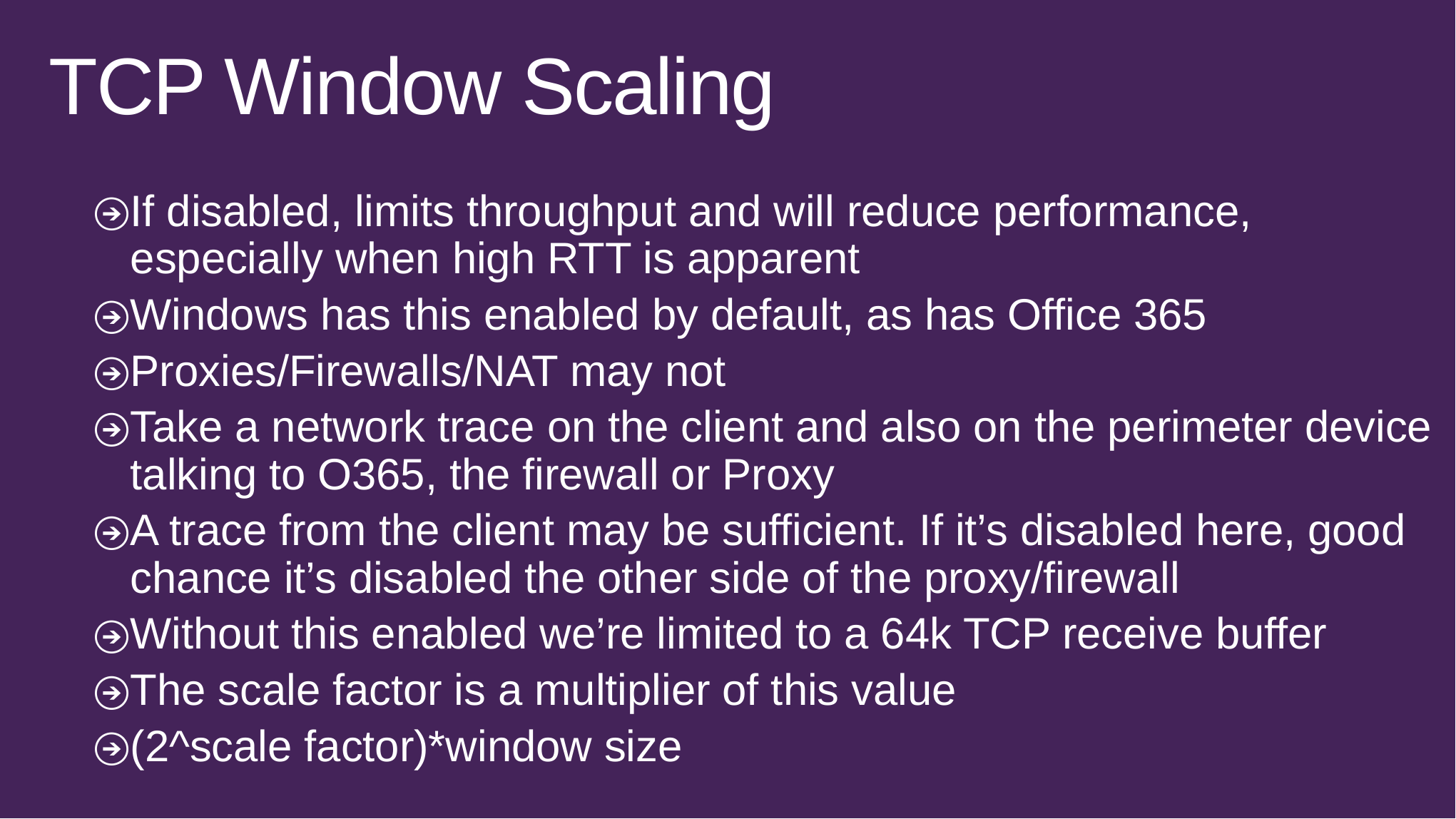

# TCP Window Scaling
If disabled, limits throughput and will reduce performance,  especially when high RTT is apparent
Windows has this enabled by default, as has Office 365
Proxies/Firewalls/NAT may not
Take a network trace on the client and also on the perimeter device talking to O365, the firewall or Proxy
A trace from the client may be sufficient. If it’s disabled here, good chance it’s disabled the other side of the proxy/firewall
Without this enabled we’re limited to a 64k TCP receive buffer
The scale factor is a multiplier of this value
(2^scale factor)*window size